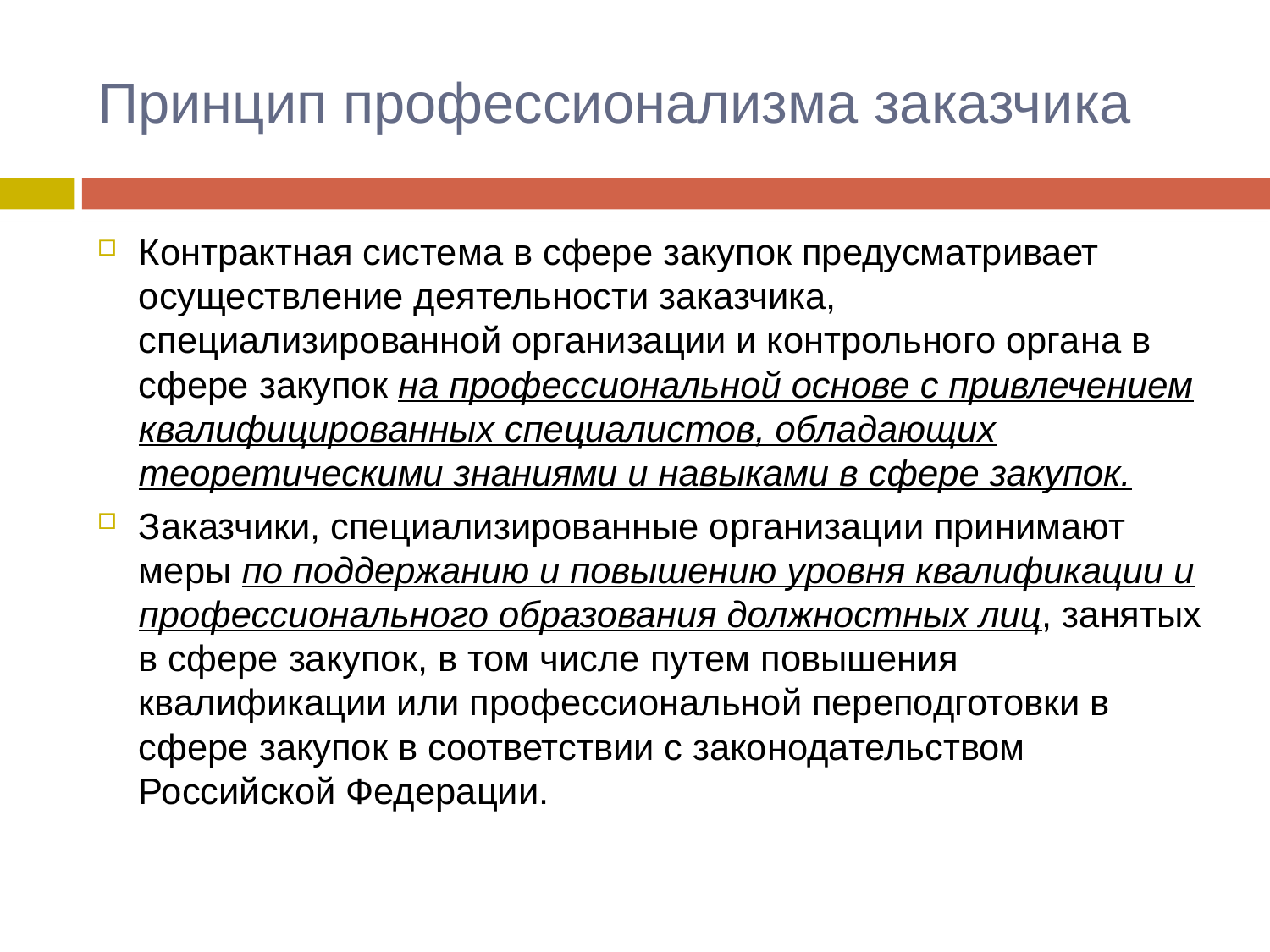

# Принцип профессионализма заказчика
Контрактная система в сфере закупок предусматривает осуществление деятельности заказчика, специализированной организации и контрольного органа в сфере закупок на профессиональной основе с привлечением квалифицированных специалистов, обладающих теоретическими знаниями и навыками в сфере закупок.
Заказчики, специализированные организации принимают меры по поддержанию и повышению уровня квалификации и профессионального образования должностных лиц, занятых в сфере закупок, в том числе путем повышения квалификации или профессиональной переподготовки в сфере закупок в соответствии с законодательством Российской Федерации.